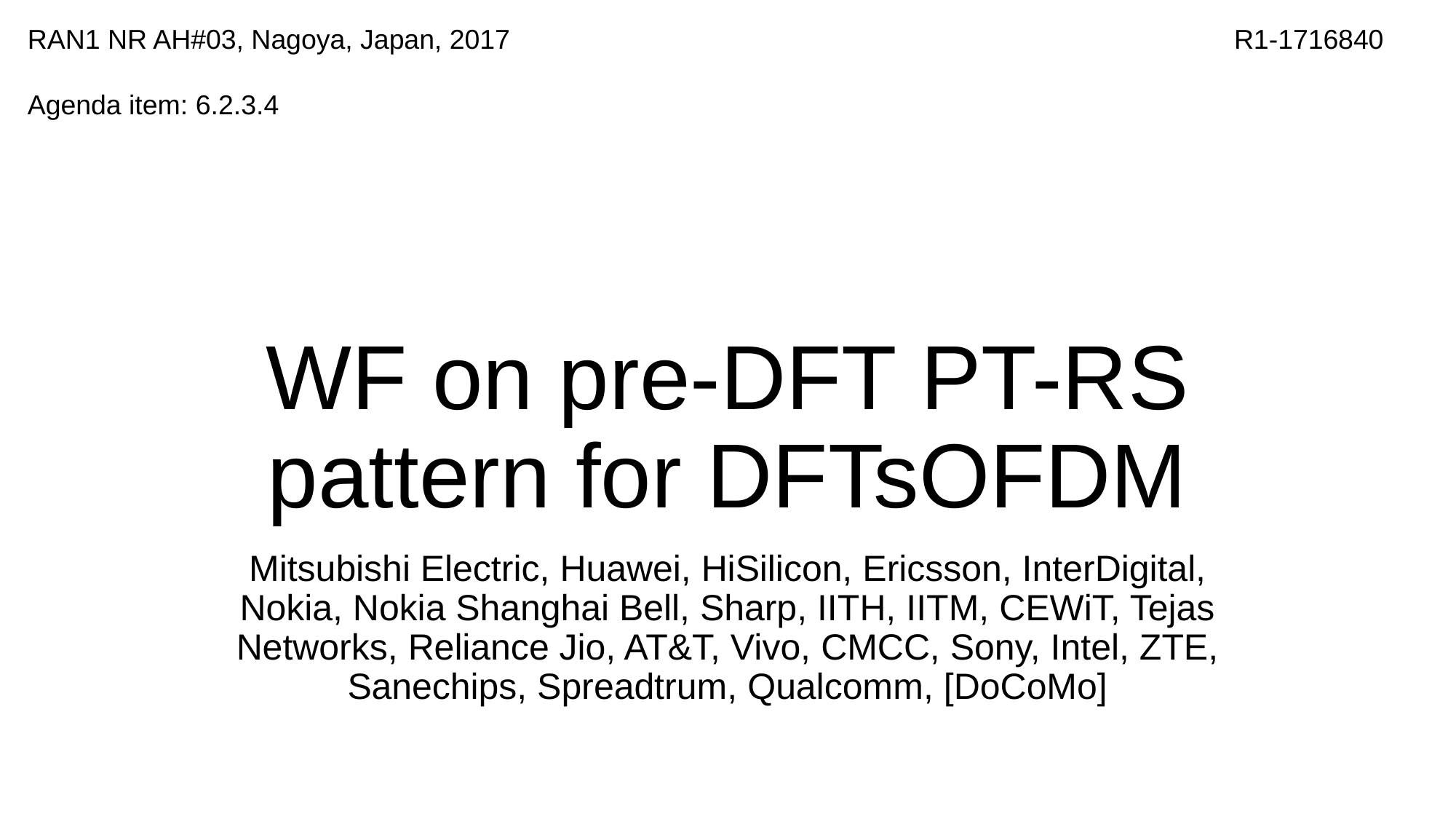

RAN1 NR AH#03, Nagoya, Japan, 2017

Agenda item: 6.2.3.4
R1-1716840
# WF on pre-DFT PT-RS pattern for DFTsOFDM
Mitsubishi Electric, Huawei, HiSilicon, Ericsson, InterDigital, Nokia, Nokia Shanghai Bell, Sharp, IITH, IITM, CEWiT, Tejas Networks, Reliance Jio, AT&T, Vivo, CMCC, Sony, Intel, ZTE, Sanechips, Spreadtrum, Qualcomm, [DoCoMo]